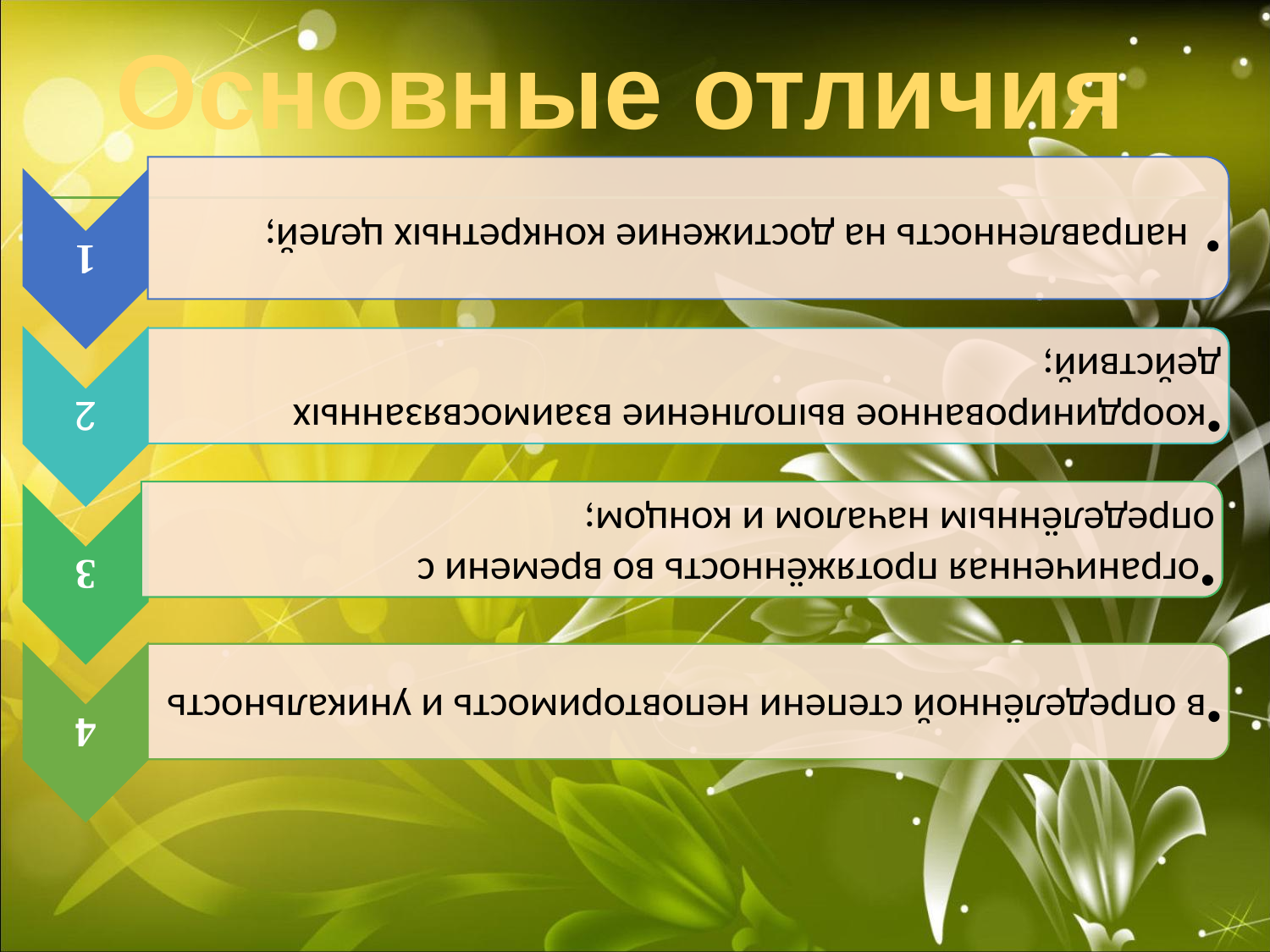

Основные отличия
1
направленность на достижение конкретных целей;
2
координированное выполнение взаимосвязанных действий;
3
ограниченная протяжённость во времени с определённым началом и концом;
4
в определённой степени неповторимость и уникальность